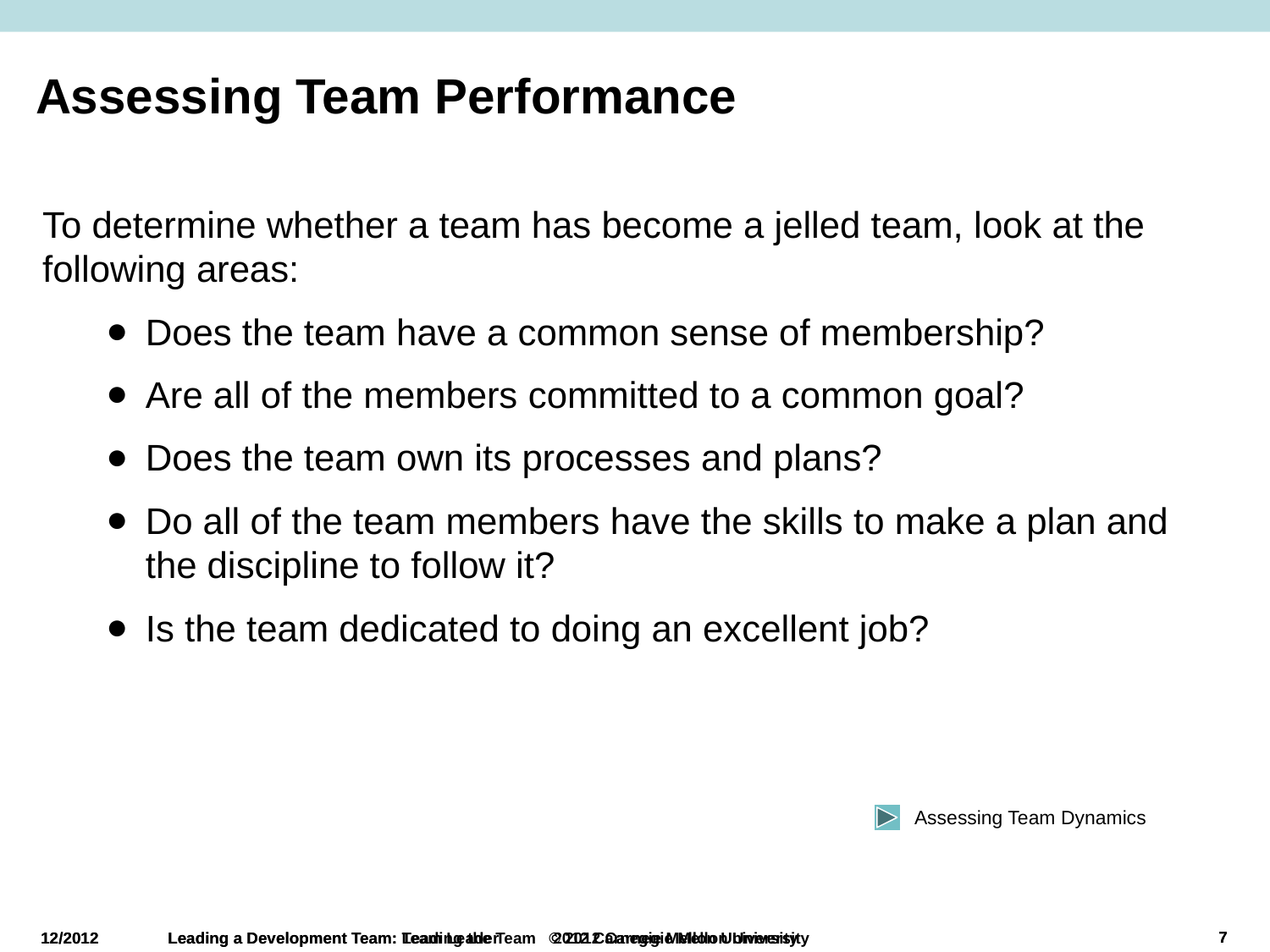

# Assessing Team Performance
To determine whether a team has become a jelled team, look at the following areas:
Does the team have a common sense of membership?
Are all of the members committed to a common goal?
Does the team own its processes and plans?
Do all of the team members have the skills to make a plan and the discipline to follow it?
Is the team dedicated to doing an excellent job?
Assessing Team Dynamics